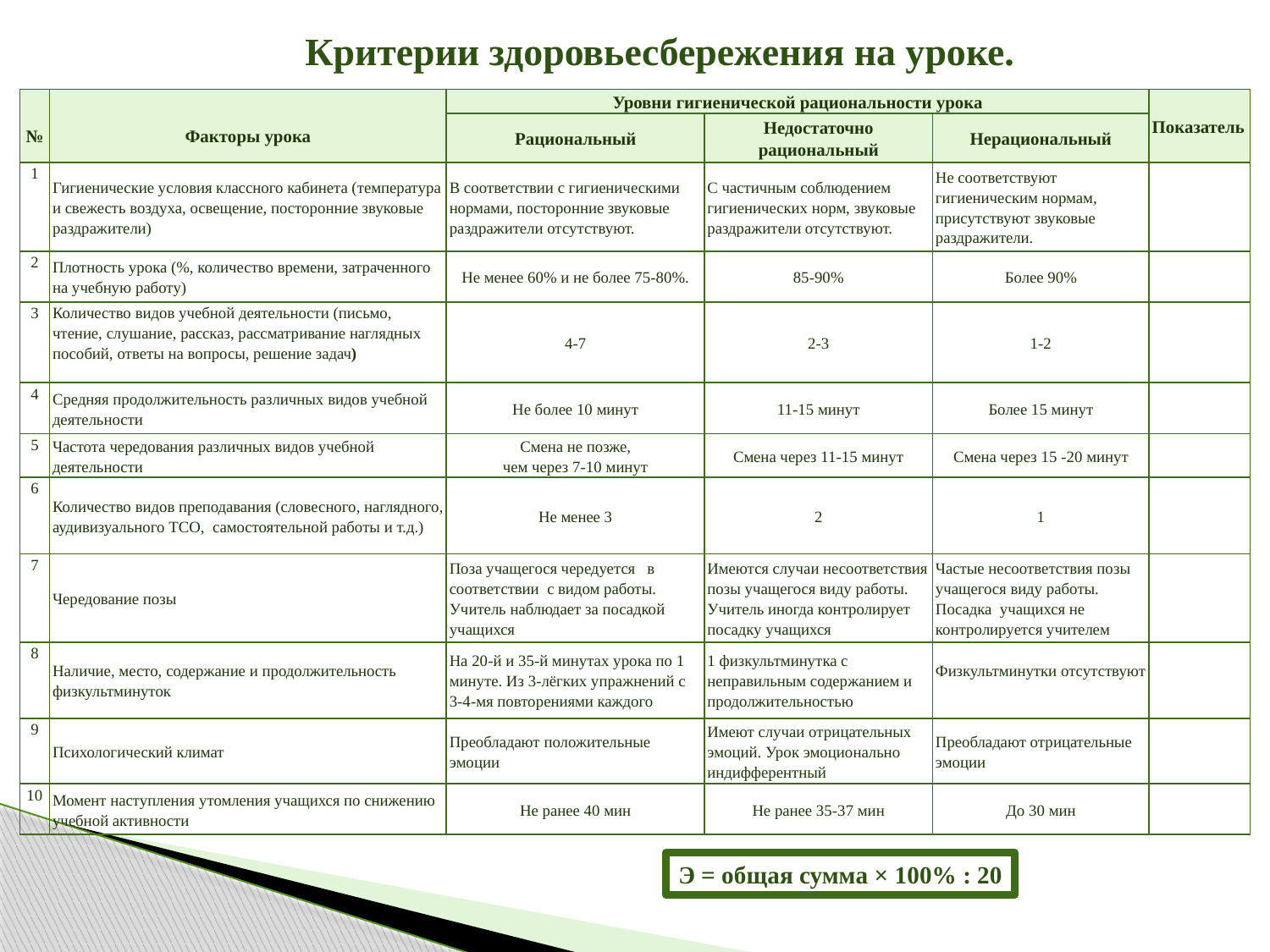

Критерии здоровьесбережения на уроке.
| № | Факторы урока | Уровни гигиенической рациональности урока |  |  | Показатель |
| --- | --- | --- | --- | --- | --- |
|  |  | Рациональный | Недостаточно рациональный | Нерациональный |  |
| 1 | Гигиенические условия классного кабинета (температура и свежесть воздуха, освещение, посторонние звуковые раздражители) | В соответствии с гигиеническими нормами, посторонние звуковые раздражители отсутствуют. | С частичным соблюдением гигиенических норм, звуковые раздражители отсутствуют. | Не соответствуют гигиеническим нормам, присутствуют звуковые раздражители. |  |
| 2 | Плотность урока (%, количество времени, затраченного на учебную работу) | Не менее 60% и не более 75-80%. | 85-90% | Более 90% |  |
| 3 | Количество видов учебной деятельности (письмо, чтение, слушание, рассказ, рассматривание наглядных пособий, ответы на вопросы, решение задач) | 4-7 | 2-3 | 1-2 |  |
| 4 | Средняя продолжительность различных видов учебной деятельности | Не более 10 минут | 11-15 минут | Более 15 минут |  |
| 5 | Частота чередования различных видов учебной деятельности | Смена не позже, чем через 7-10 минут | Смена через 11-15 минут | Смена через 15 -20 минут |  |
| 6 | Количество видов преподавания (словесного, наглядного, аудивизуального ТСО, самостоятельной работы и т.д.) | Не менее 3 | 2 | 1 |  |
| 7 | Чередование позы | Поза учащегося чередуется в соответствии с видом работы. Учитель наблюдает за посадкой учащихся | Имеются случаи несоответствия позы учащегося виду работы. Учитель иногда контролирует посадку учащихся | Частые несоответствия позы учащегося виду работы. Посадка учащихся не контролируется учителем |  |
| 8 | Наличие, место, содержание и продолжительность физкультминуток | На 20-й и 35-й минутах урока по 1 минуте. Из 3-лёгких упражнений с 3-4-мя повторениями каждого | 1 физкультминутка с неправильным содержанием и продолжительностью | Физкультминутки отсутствуют |  |
| 9 | Психологический климат | Преобладают положительные эмоции | Имеют случаи отрицательных эмоций. Урок эмоционально индифферентный | Преобладают отрицательные эмоции |  |
| 10 | Момент наступления утомления учащихся по снижению учебной активности | Не ранее 40 мин | Не ранее 35-37 мин | До 30 мин |  |
Э = общая сумма × 100% : 20